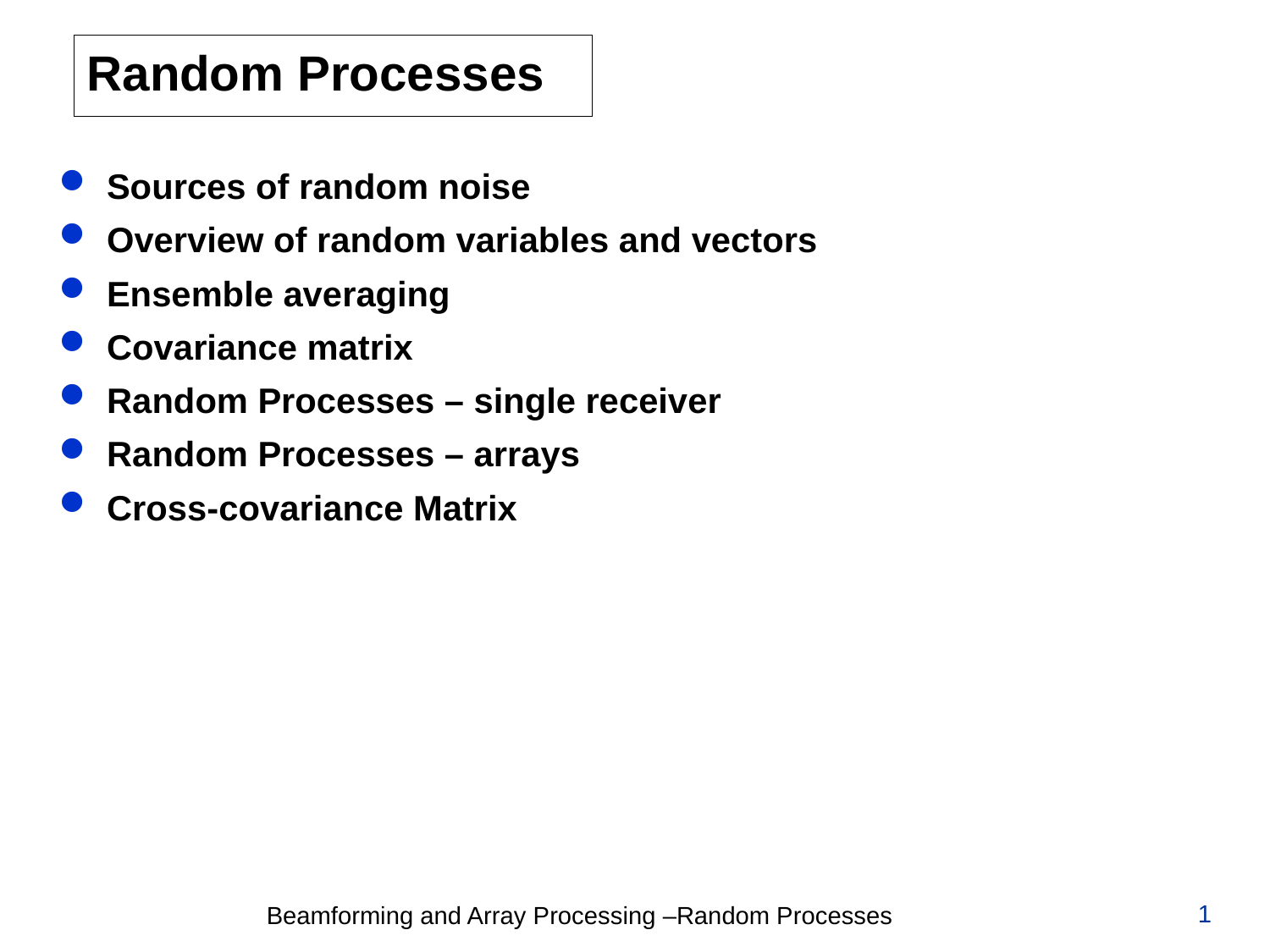

# Random Processes
Sources of random noise
Overview of random variables and vectors
Ensemble averaging
Covariance matrix
Random Processes – single receiver
Random Processes – arrays
Cross-covariance Matrix

1